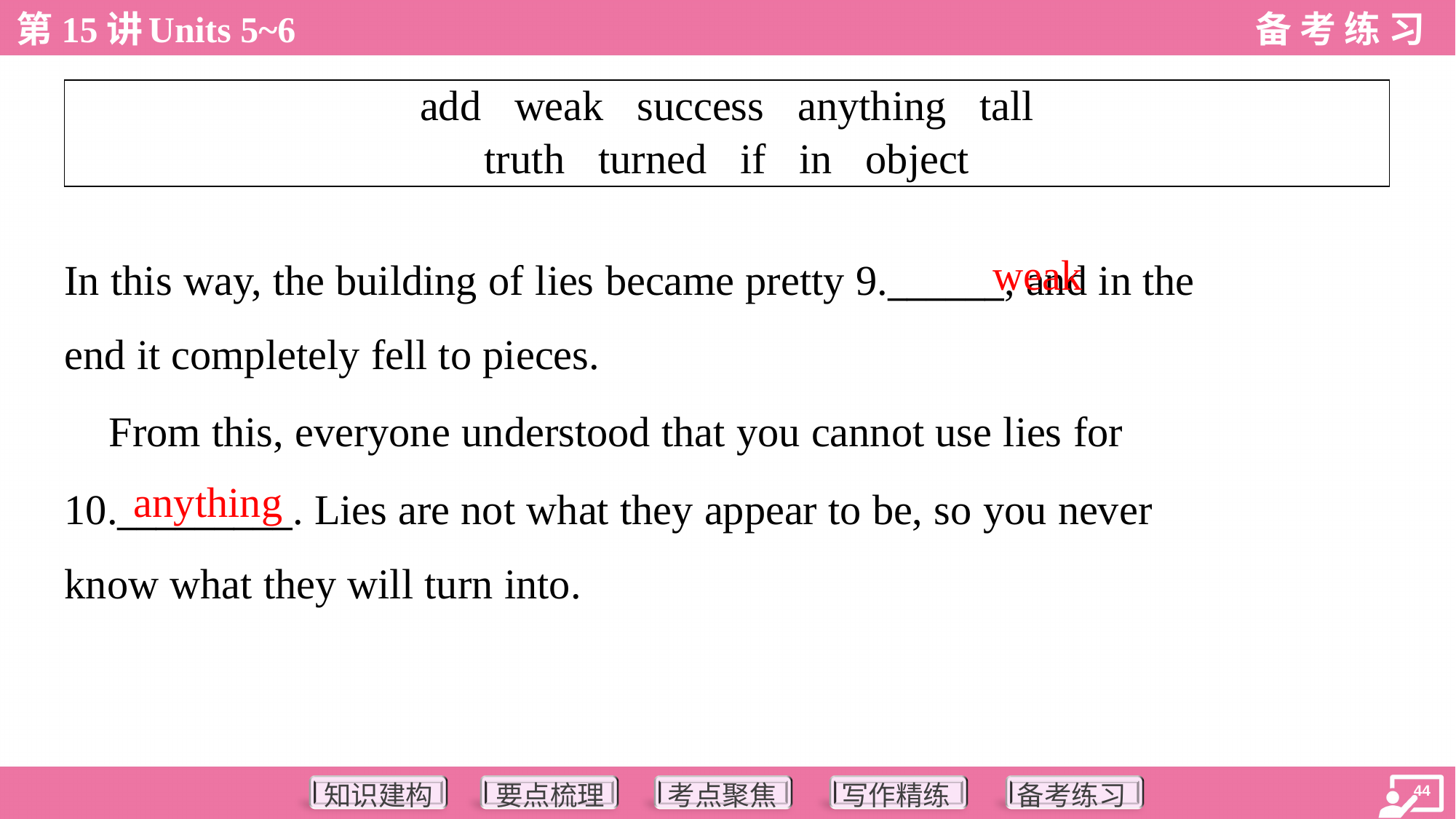

| add weak success anything tall truth turned if in object |
| --- |
weak

In this way, the building of lies became pretty 9.______, and in the
end it completely fell to pieces.
    From this, everyone understood that you cannot use lies for
10._________. Lies are not what they appear to be, so you never
know what they will turn into.
anything